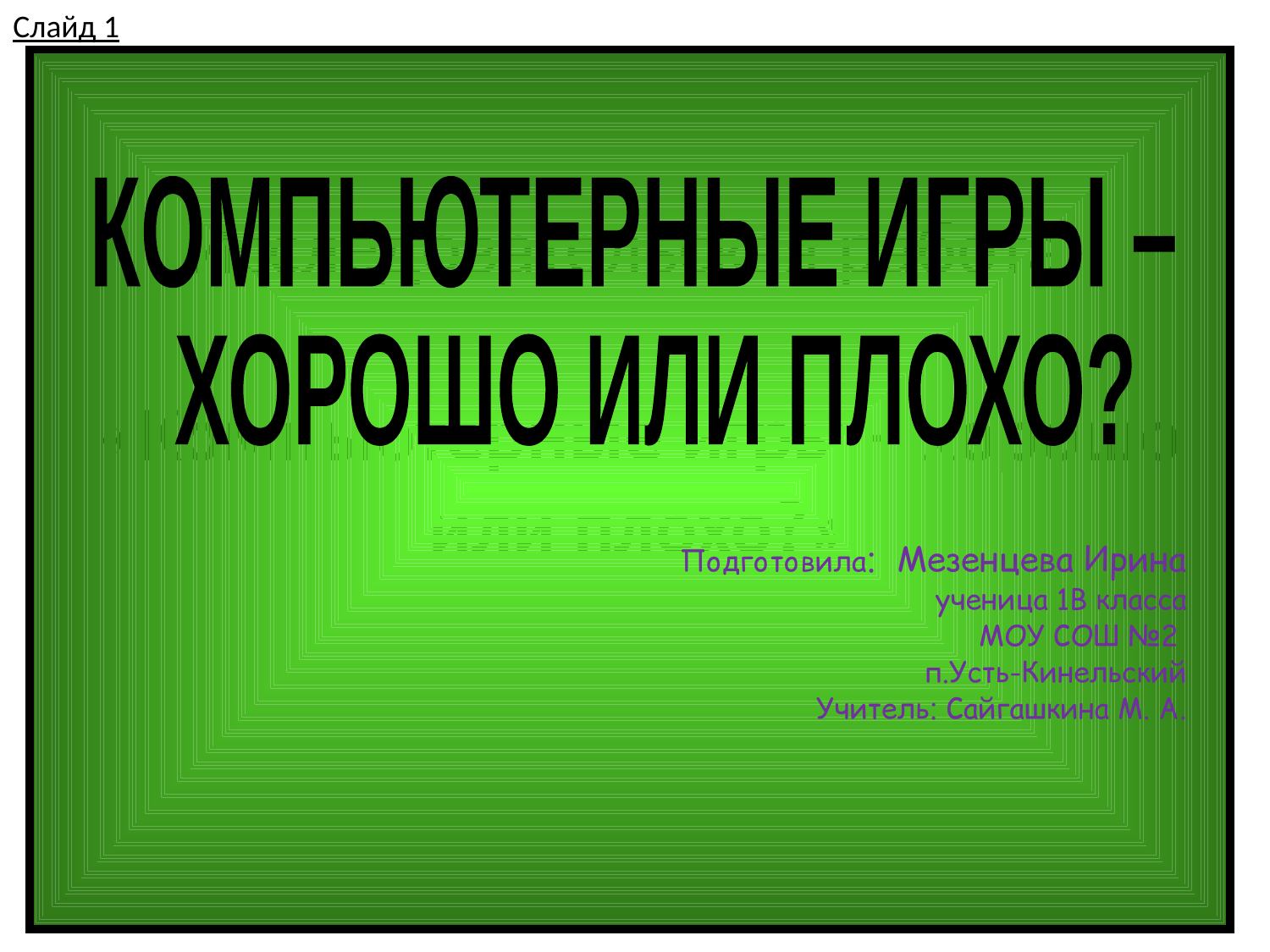

Слайд 1

# Исследовательская работа
КОМПЬЮТЕРНЫЕ ИГРЫ –
 ХОРОШО ИЛИ ПЛОХО?
«Компьютерные игры – хорошо или плохо?»
Подготовила:  Мезенцева Ирина
ученица 1В класса
 МОУ СОШ №2
п.Усть-Кинельский
Учитель: Сайгашкина М. А.